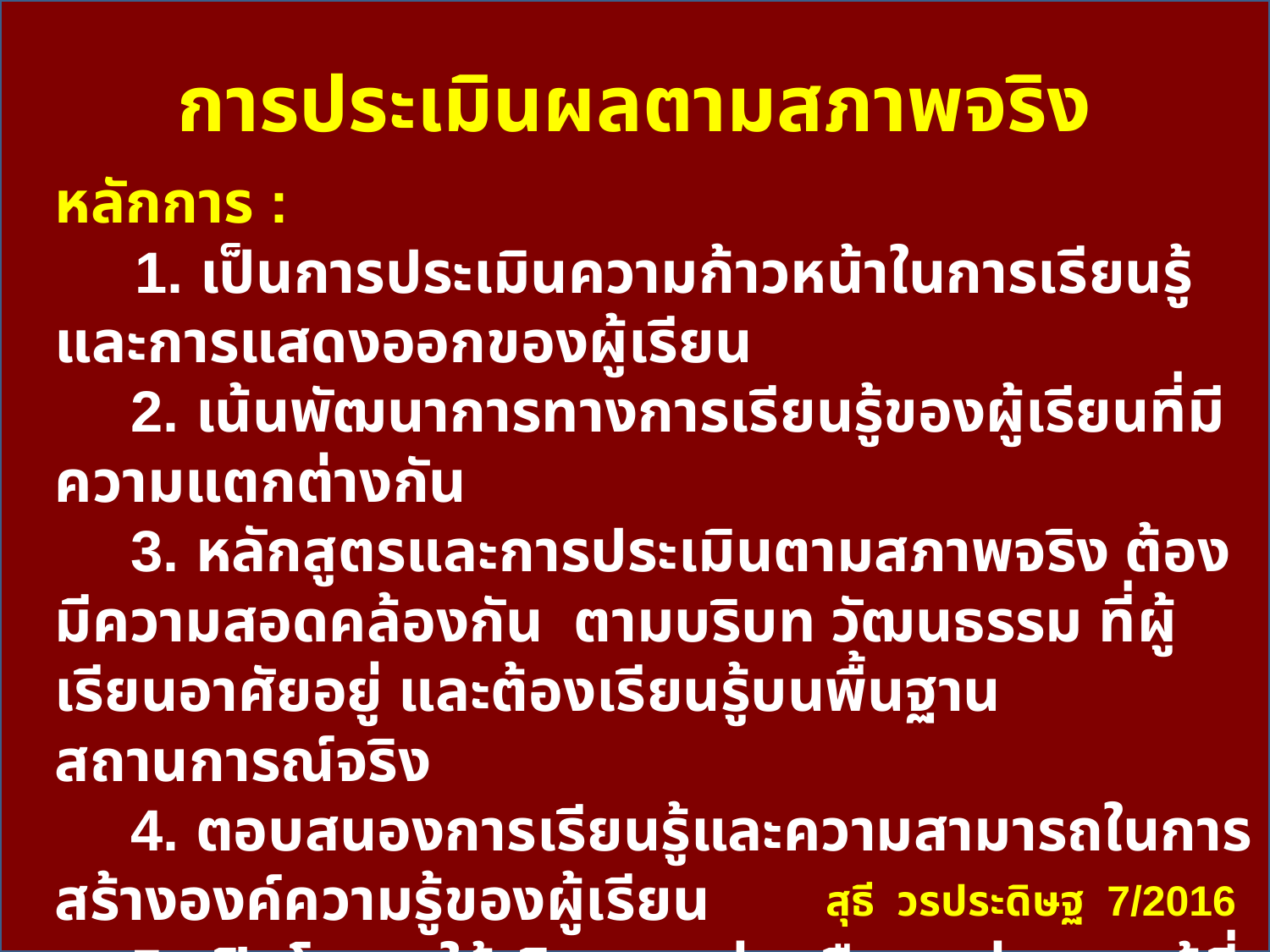

# การประเมินผลตามสภาพจริง
หลักการ :
     1. เป็นการประเมินความก้าวหน้าในการเรียนรู้ และการแสดงออกของผู้เรียน
     2. เน้นพัฒนาการทางการเรียนรู้ของผู้เรียนที่มีความแตกต่างกัน
     3. หลักสูตรและการประเมินตามสภาพจริง ต้องมีความสอดคล้องกัน  ตามบริบท วัฒนธรรม ที่ผู้เรียนอาศัยอยู่ และต้องเรียนรู้บนพื้นฐานสถานการณ์จริง
     4. ตอบสนองการเรียนรู้และความสามารถในการสร้างองค์ความรู้ของผู้เรียน
     5. เปิดโอกาสให้เกิดความร่วมมือระหว่างครู  ผู้ที่เกี่ยวข้อง และ ผู้เรียน
ในการพัฒนาการเรียนรู้ และให้ผู้เรียนประเมินตนเอง

สุธี  วรประดิษฐ  7/2016